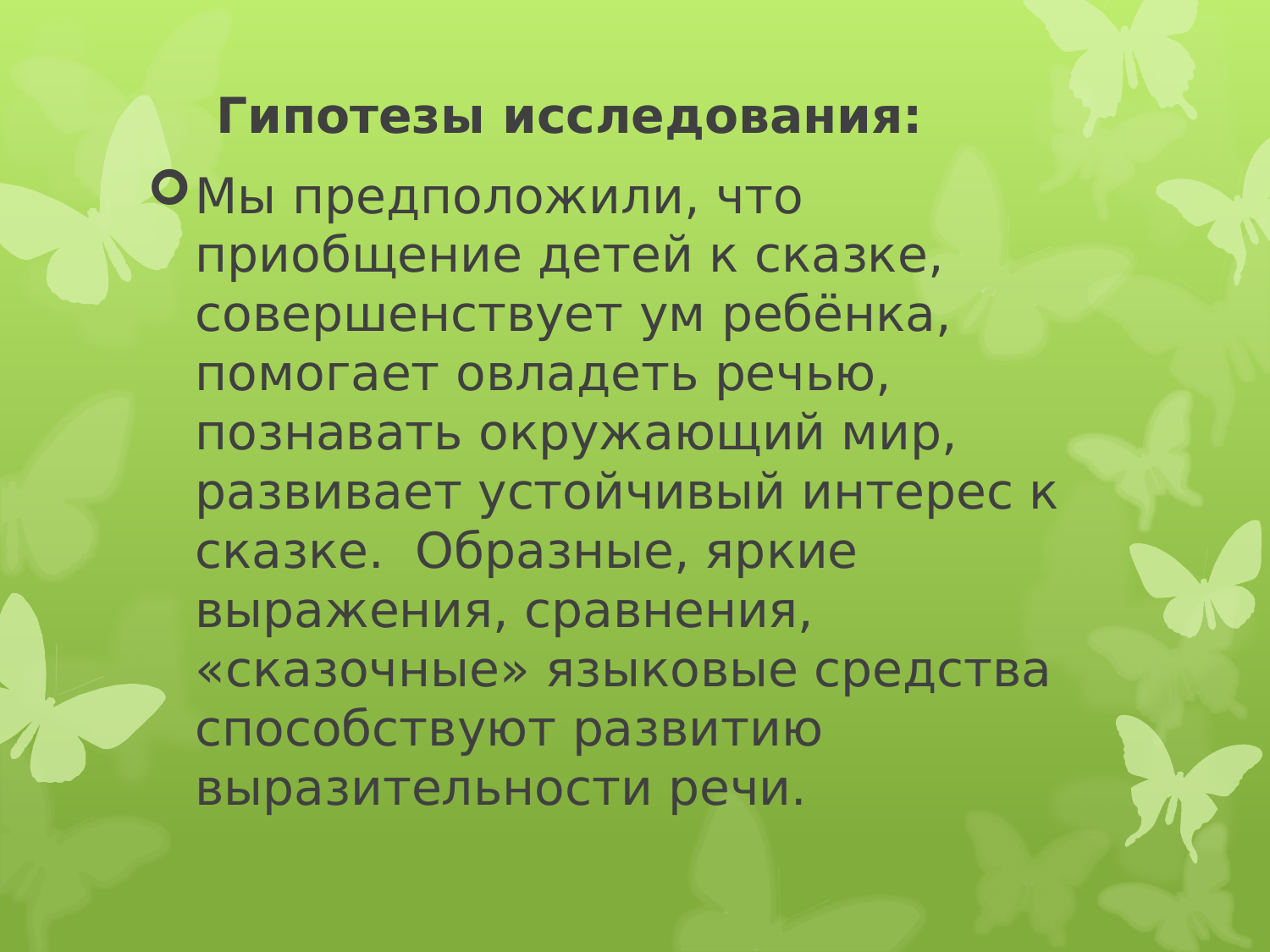

Гипотезы исследования:
Мы предположили, что приобщение детей к сказке, совершенствует ум ребёнка, помогает овладеть речью, познавать окружающий мир, развивает устойчивый интерес к сказке.  Образные, яркие выражения, сравнения, «сказочные» языковые средства способствуют развитию выразительности речи.